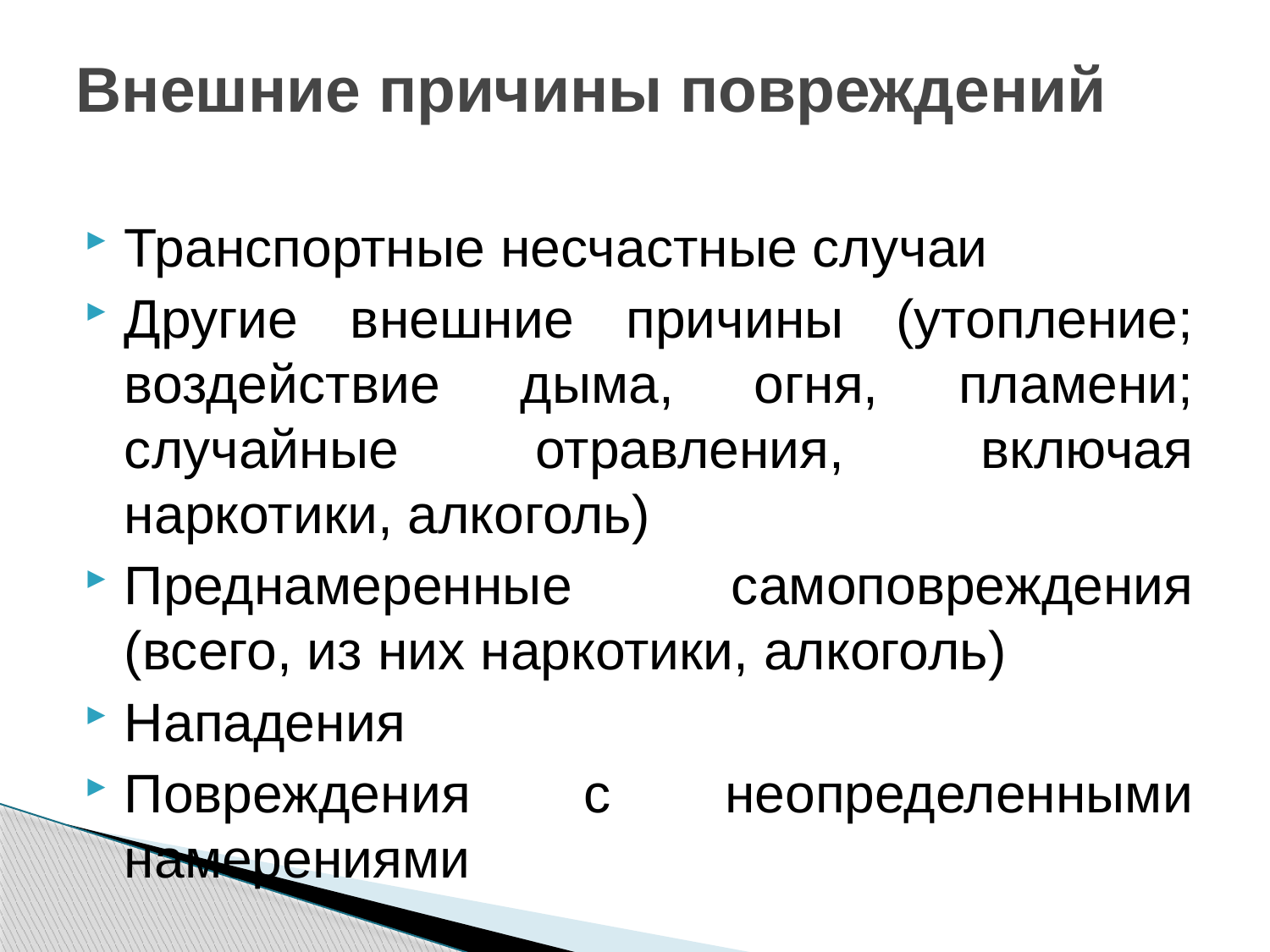

# Внешние причины повреждений
Транспортные несчастные случаи
Другие внешние причины (утопление; воздействие дыма, огня, пламени; случайные отравления, включая наркотики, алкоголь)
Преднамеренные самоповреждения (всего, из них наркотики, алкоголь)
Нападения
Повреждения с неопределенными намерениями